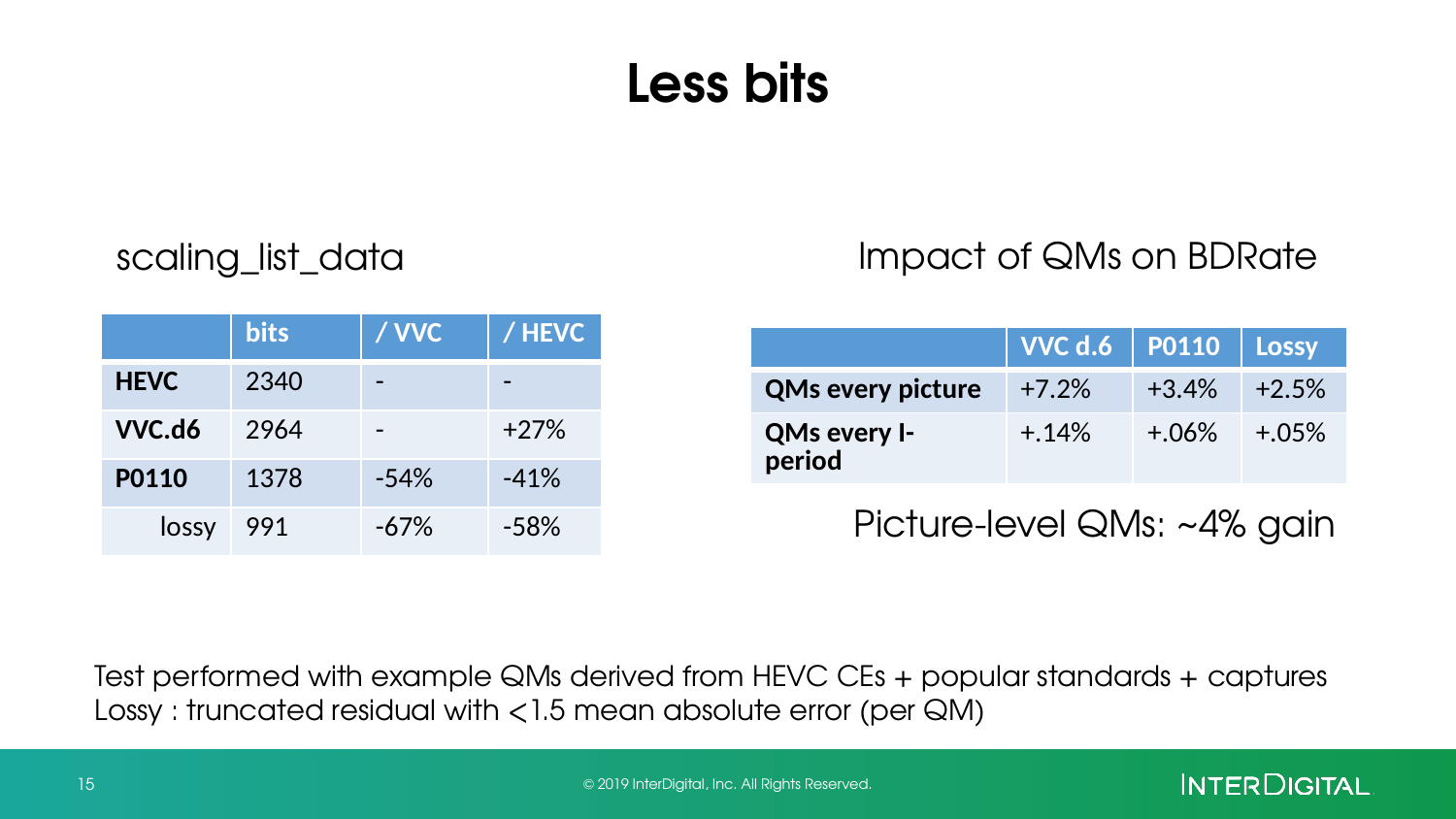

Less bits
Impact of QMs on BDRate
scaling_list_data
|  | bits | / VVC | / HEVC |
| --- | --- | --- | --- |
| HEVC | 2340 | - | - |
| VVC.d6 | 2964 | - | +27% |
| P0110 | 1378 | -54% | -41% |
| lossy | 991 | -67% | -58% |
|  | VVC d.6 | P0110 | Lossy |
| --- | --- | --- | --- |
| QMs every picture | +7.2% | +3.4% | +2.5% |
| QMs every I-period | +.14% | +.06% | +.05% |
Picture-level QMs: ~4% gain
Test performed with example QMs derived from HEVC CEs + popular standards + captures
Lossy : truncated residual with <1.5 mean absolute error (per QM)
15
© 2019 InterDigital, Inc. All Rights Reserved.